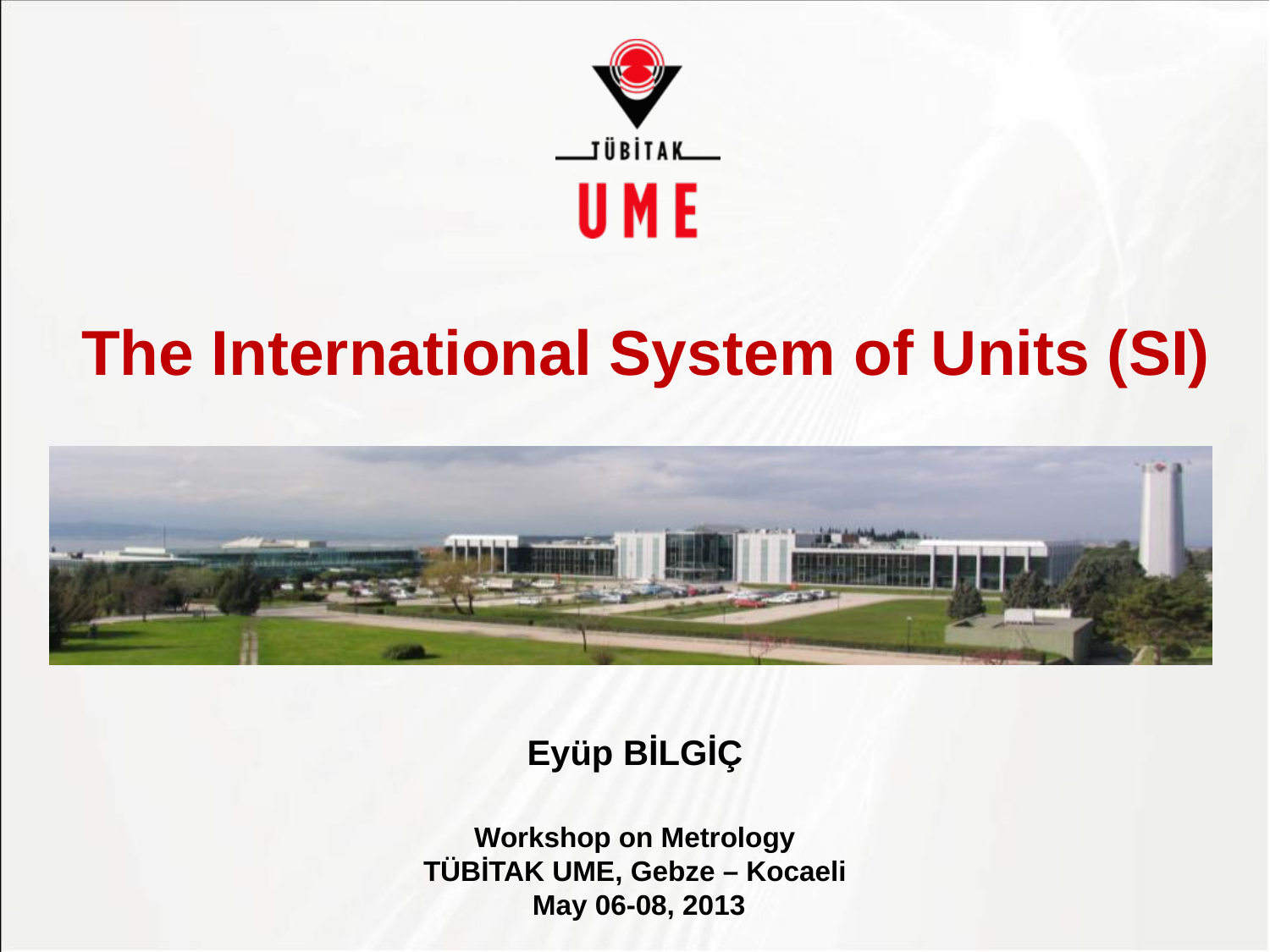

# The International System of Units (SI)
Eyüp BİLGİÇ

Workshop on Metrology
TÜBİTAK UME, Gebze – Kocaeli
 May 06-08, 2013